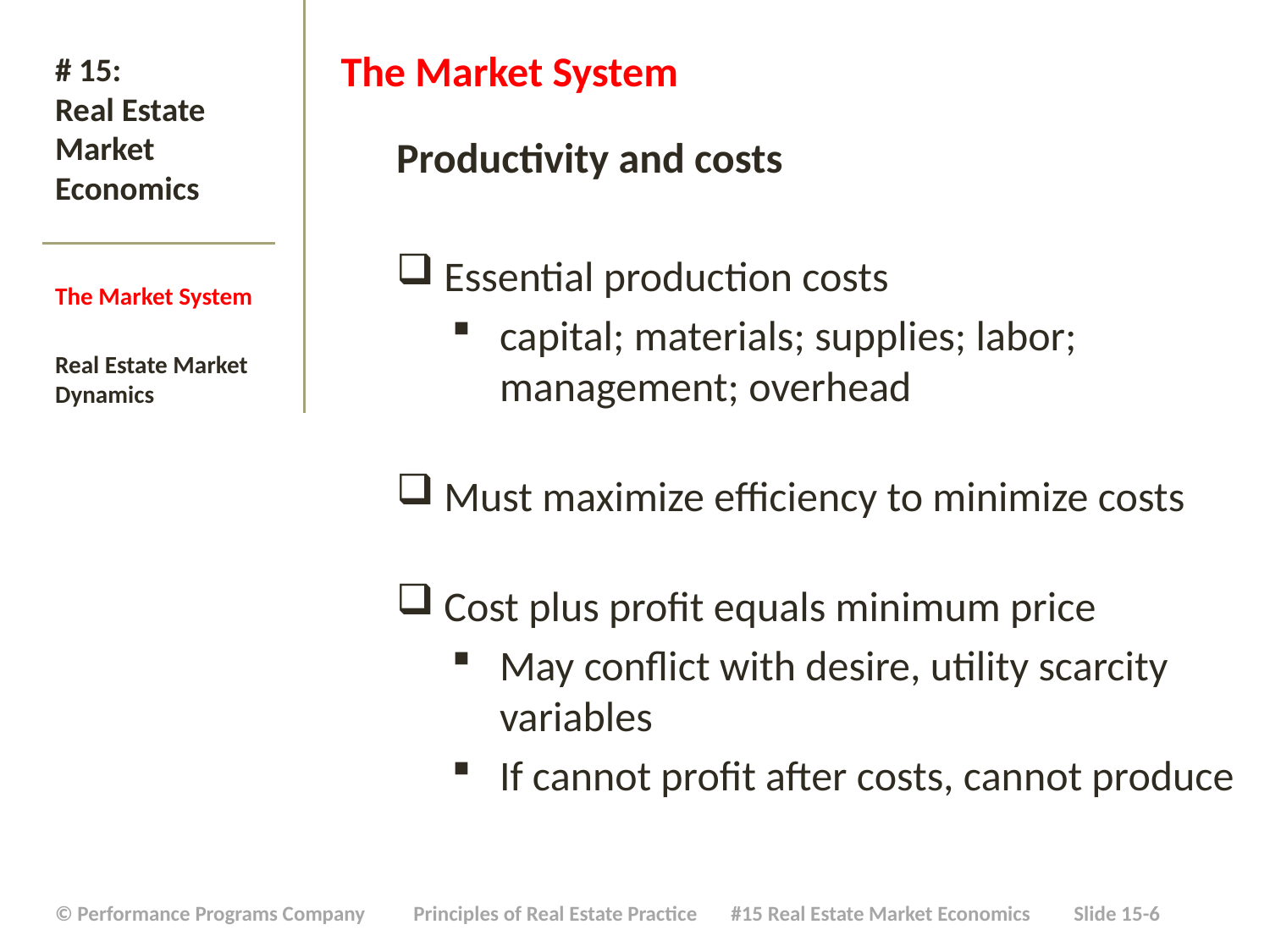

The Market System

Productivity and costs

Essential production costs
capital; materials; supplies; labor; management; overhead
Must maximize efficiency to minimize costs
Cost plus profit equals minimum price
May conflict with desire, utility scarcity variables
If cannot profit after costs, cannot produce
# # 15: Real Estate Market Economics

The Market System

Real Estate Market Dynamics

| © Performance Programs Company Principles of Real Estate Practice #15 Real Estate Market Economics Slide 15-6 |
| --- |